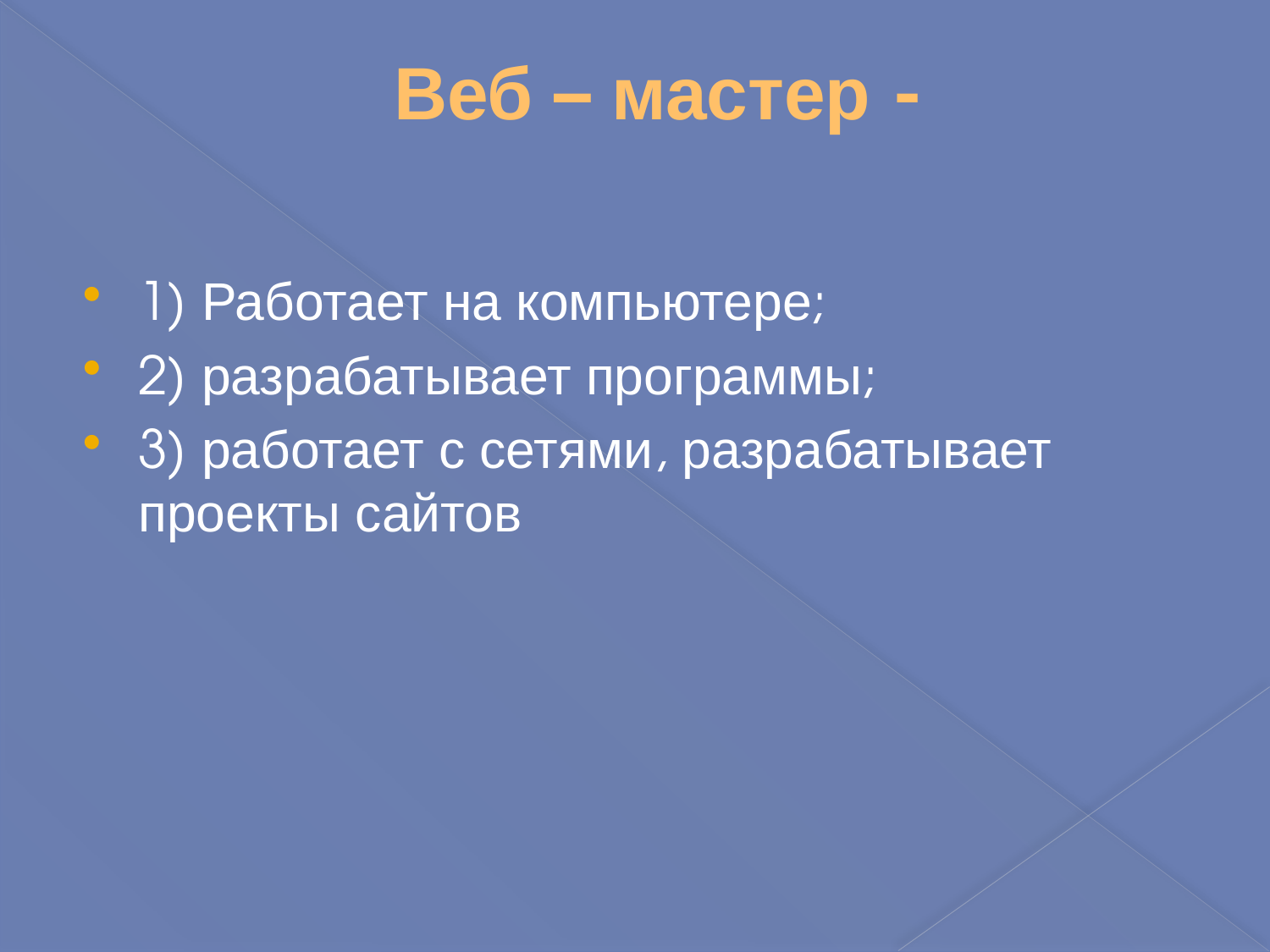

# Веб – мастер -
1) Работает на компьютере;
2) разрабатывает программы;
3) работает с сетями, разрабатывает проекты сайтов